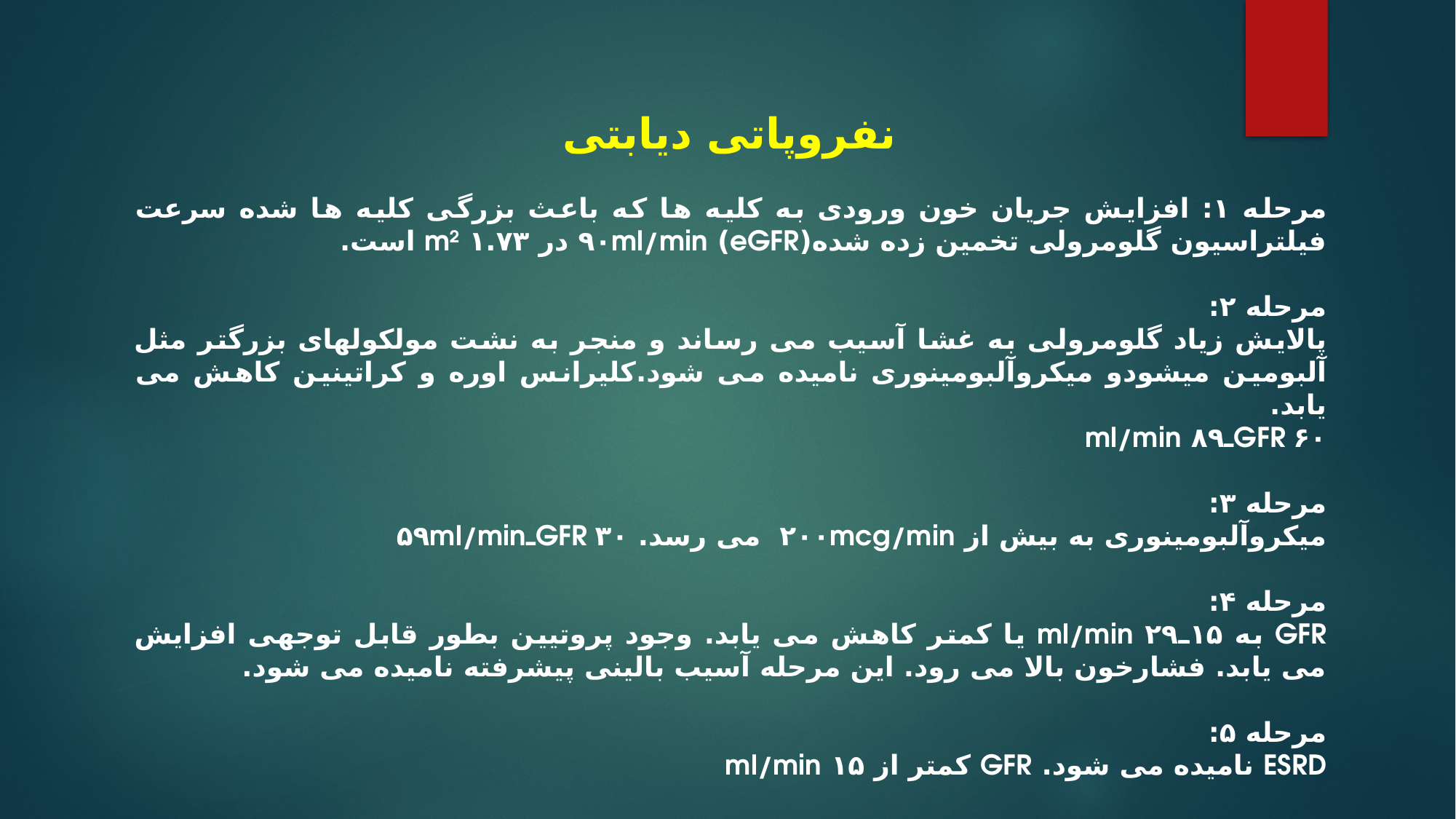

نفروپاتی دیابتی

مرحله ۱: افزایش جریان خون ورودی به کلیه ها که باعث بزرگی کلیه ها شده سرعت فیلتراسیون گلومرولی تخمین زده شده(eGFR) ۹۰ml/min در ۱.۷۳ m² است.

مرحله ۲:
پالایش زیاد گلومرولی به غشا آسیب می رساند و منجر به نشت مولکولهای بزرگتر مثل آلبومین میشودو میکروآلبومینوری نامیده می شود.کلیرانس اوره و کراتینین کاهش می یابد.
GFR ۶۰ـ۸۹ ml/min

مرحله ۳:
میکروآلبومینوری به بیش از ۲۰۰mcg/min  می رسد. GFR ۳۰ـ۵۹ml/min

مرحله ۴:
GFR به ۱۵ـ۲۹ ml/min یا کمتر کاهش می یابد. وجود پروتیین بطور قابل توجهی افزایش می یابد. فشارخون بالا می رود. این مرحله آسیب بالینی پیشرفته نامیده می شود.

مرحله ۵:
ESRD نامیده می شود. GFR کمتر از ۱۵ ml/min